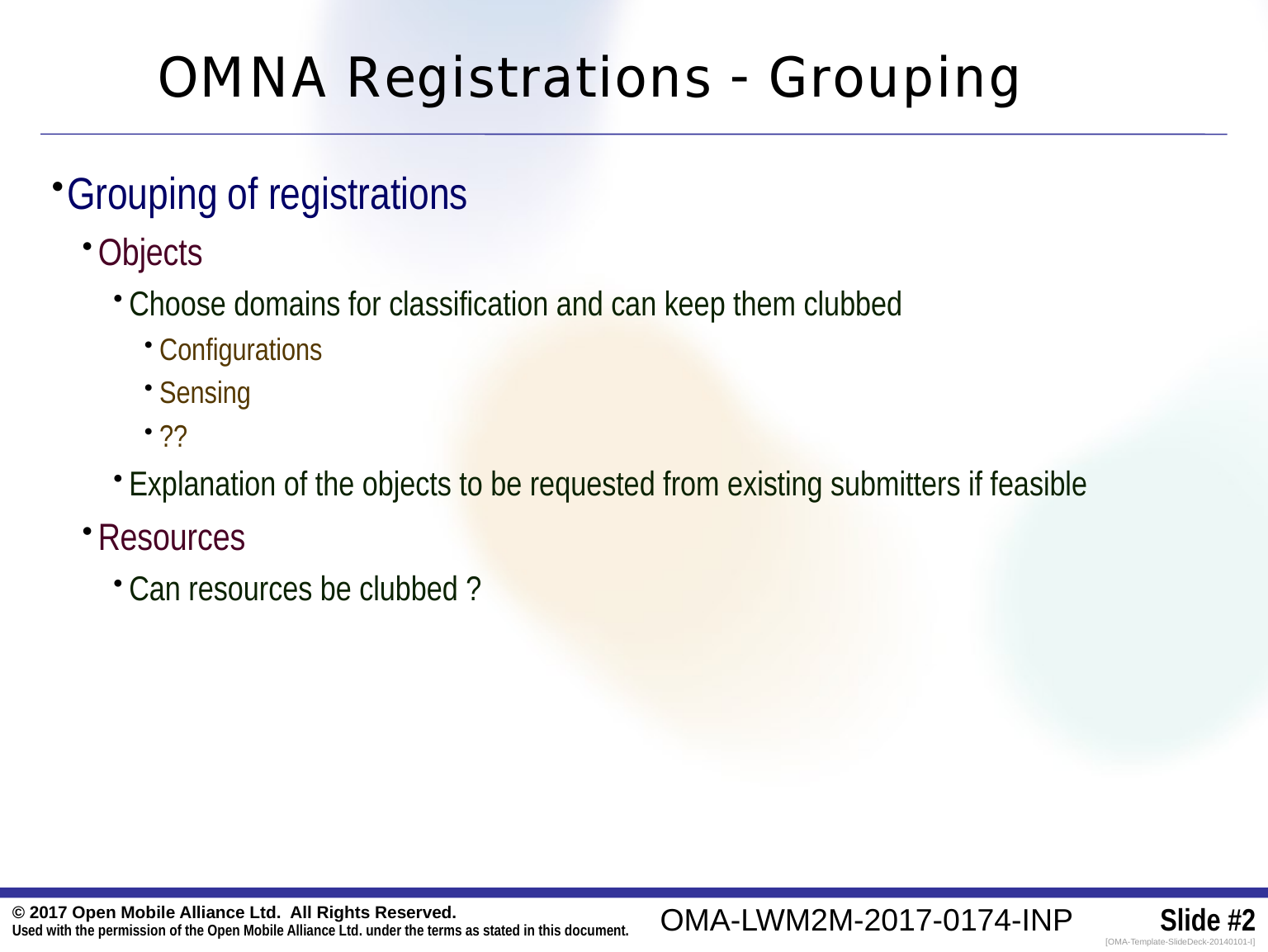

OMNA Registrations - Grouping
Grouping of registrations
Objects
Choose domains for classification and can keep them clubbed
Configurations
Sensing
??
Explanation of the objects to be requested from existing submitters if feasible
Resources
Can resources be clubbed ?